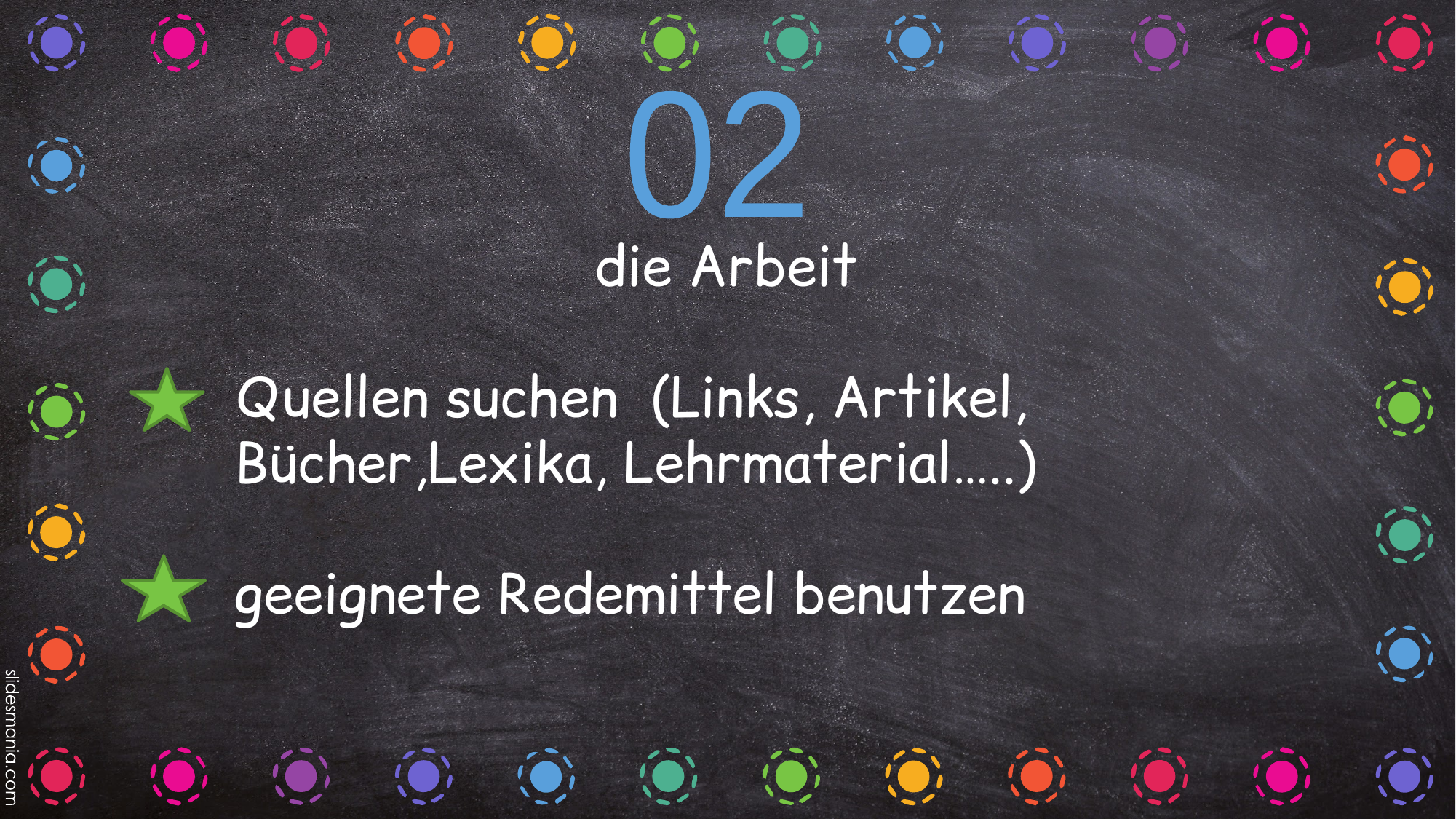

02
# die Arbeit Quellen suchen  (Links, Artikel, Bücher,Lexika, Lehrmaterial…..) geeignete Redemittel benutzen